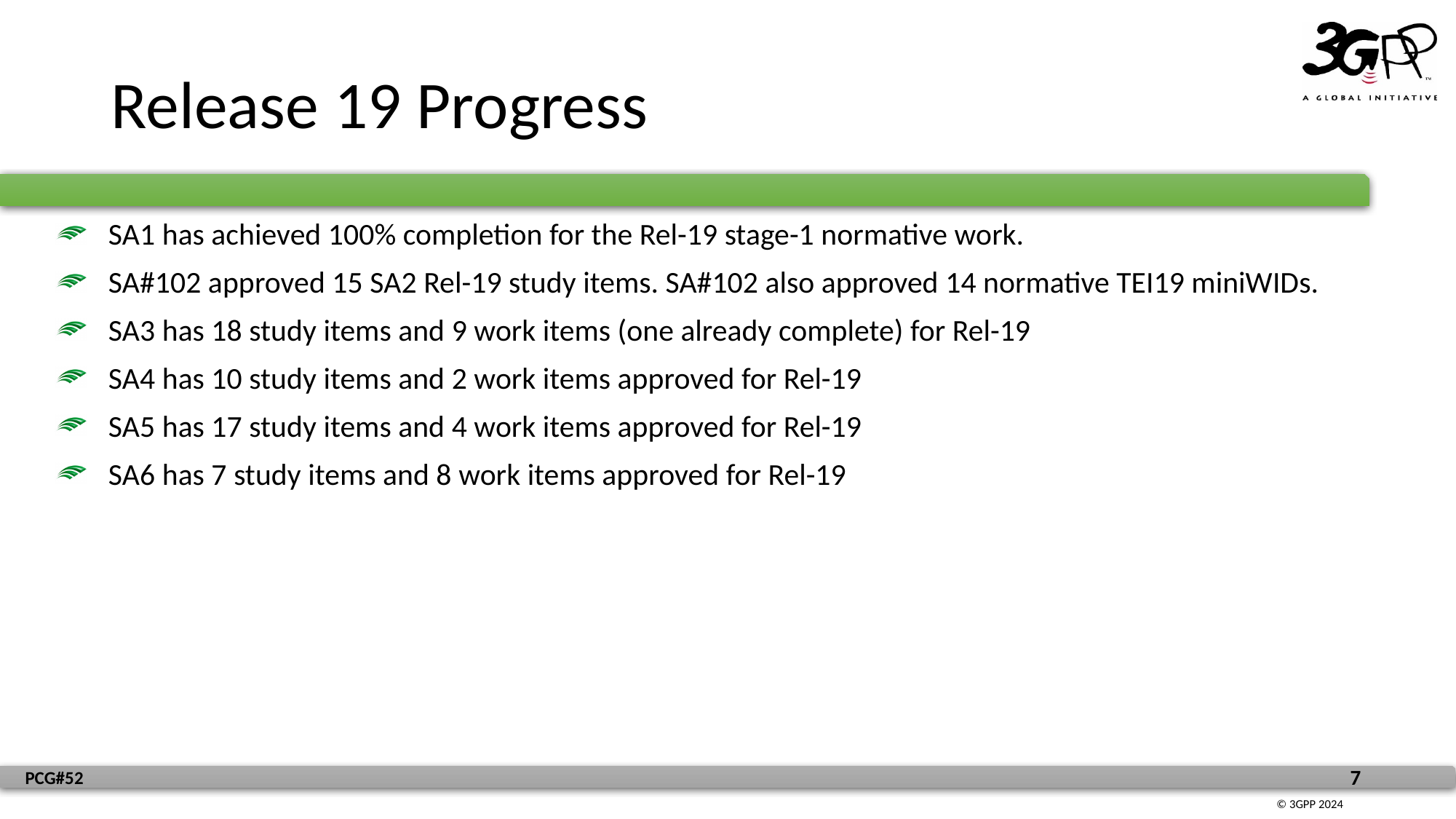

# Release 19 Progress
SA1 has achieved 100% completion for the Rel-19 stage-1 normative work.
SA#102 approved 15 SA2 Rel-19 study items. SA#102 also approved 14 normative TEI19 miniWIDs.
SA3 has 18 study items and 9 work items (one already complete) for Rel-19
SA4 has 10 study items and 2 work items approved for Rel-19
SA5 has 17 study items and 4 work items approved for Rel-19
SA6 has 7 study items and 8 work items approved for Rel-19